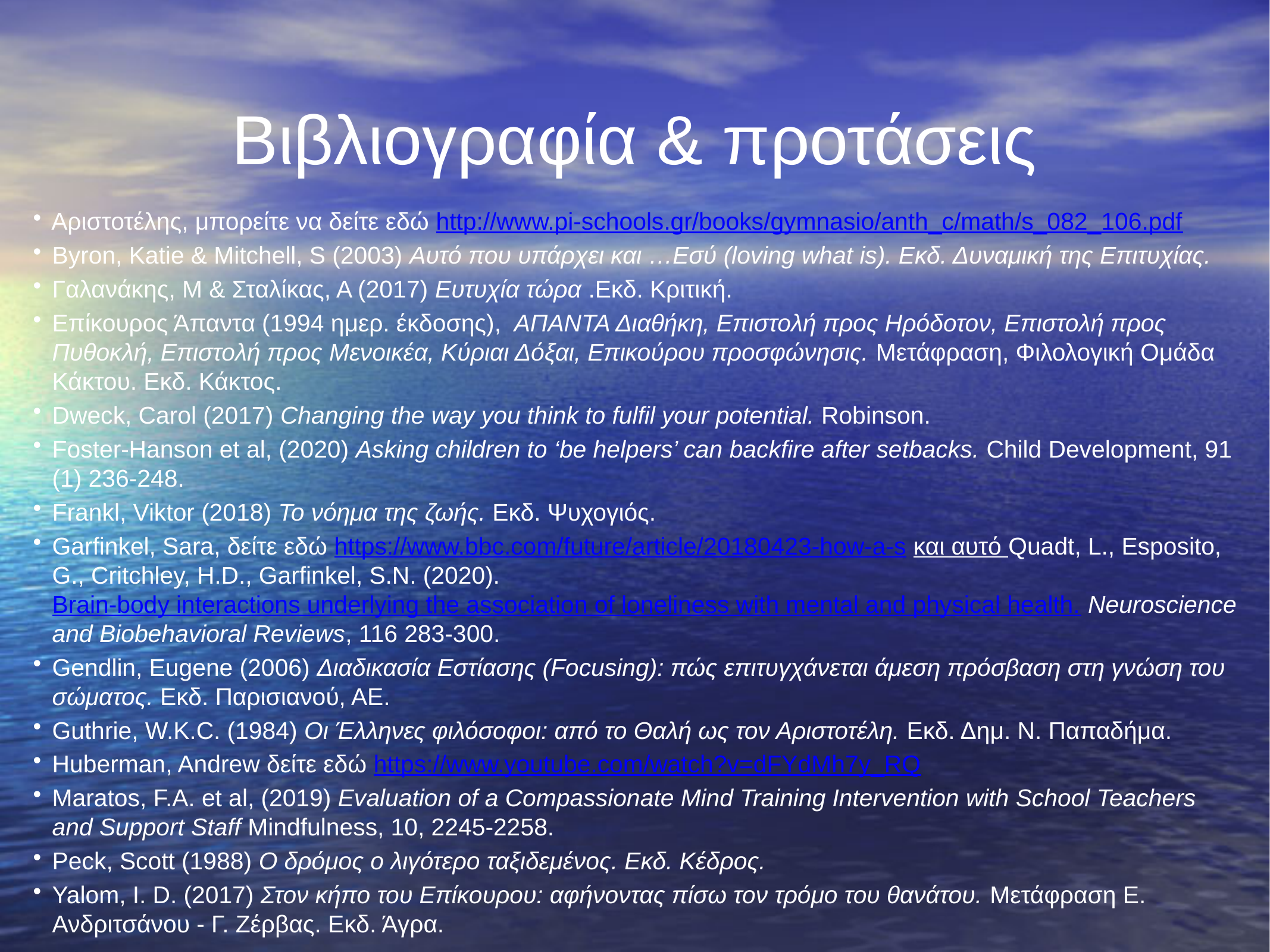

Βιβλιογραφία & προτάσεις
Αριστοτέλης, μπορείτε να δείτε εδώ http://www.pi-schools.gr/books/gymnasio/anth_c/math/s_082_106.pdf
Byron, Katie & Mitchell, S (2003) Αυτό που υπάρχει και …Εσύ (loving what is). Εκδ. Δυναμική της Επιτυχίας.
Γαλανάκης, Μ & Σταλίκας, Α (2017) Ευτυχία τώρα .Εκδ. Κριτική.
Επίκουρος Άπαντα (1994 ημερ. έκδοσης),  ΑΠΑΝΤΑ Διαθήκη, Επιστολή προς Ηρόδοτον, Επιστολή προς Πυθοκλή, Επιστολή προς Μενοικέα, Κύριαι Δόξαι, Επικούρου προσφώνησις. Μετάφραση, Φιλολογική Ομάδα Κάκτου. Εκδ. Κάκτος.
Dweck, Carol (2017) Changing the way you think to fulfil your potential. Robinson.
Foster-Hanson et al, (2020) Asking children to ‘be helpers’ can backfire after setbacks. Child Development, 91 (1) 236-248.
Frankl, Viktor (2018) Το νόημα της ζωής. Εκδ. Ψυχογιός.
Garfinkel, Sara, δείτε εδώ https://www.bbc.com/future/article/20180423-how-a-s και αυτό Quadt, L., Esposito, G., Critchley, H.D., Garfinkel, S.N. (2020). Brain-body interactions underlying the association of loneliness with mental and physical health. Neuroscience and Biobehavioral Reviews, 116 283-300.
Gendlin, Eugene (2006) Διαδικασία Εστίασης (Focusing): πώς επιτυγχάνεται άμεση πρόσβαση στη γνώση του σώματος. Εκδ. Παρισιανού, ΑΕ.
Guthrie, W.K.C. (1984) Οι Έλληνες φιλόσοφοι: από το Θαλή ως τον Αριστοτέλη. Εκδ. Δημ. Ν. Παπαδήμα.
Huberman, Andrew δείτε εδώ https://www.youtube.com/watch?v=dFYdMh7y_RQ
Maratos, F.A. et al, (2019) Evaluation of a Compassionate Mind Training Intervention with School Teachers and Support Staff Mindfulness, 10, 2245-2258.
Peck, Scott (1988) O δρόμος ο λιγότερο ταξιδεμένος. Eκδ. Κέδρος.
Yalom, I. D. (2017) Στον κήπο του Επίκουρου: αφήνοντας πίσω τον τρόμο του θανάτου. Μετάφραση Ε. Ανδριτσάνου - Γ. Ζέρβας. Εκδ. Άγρα.